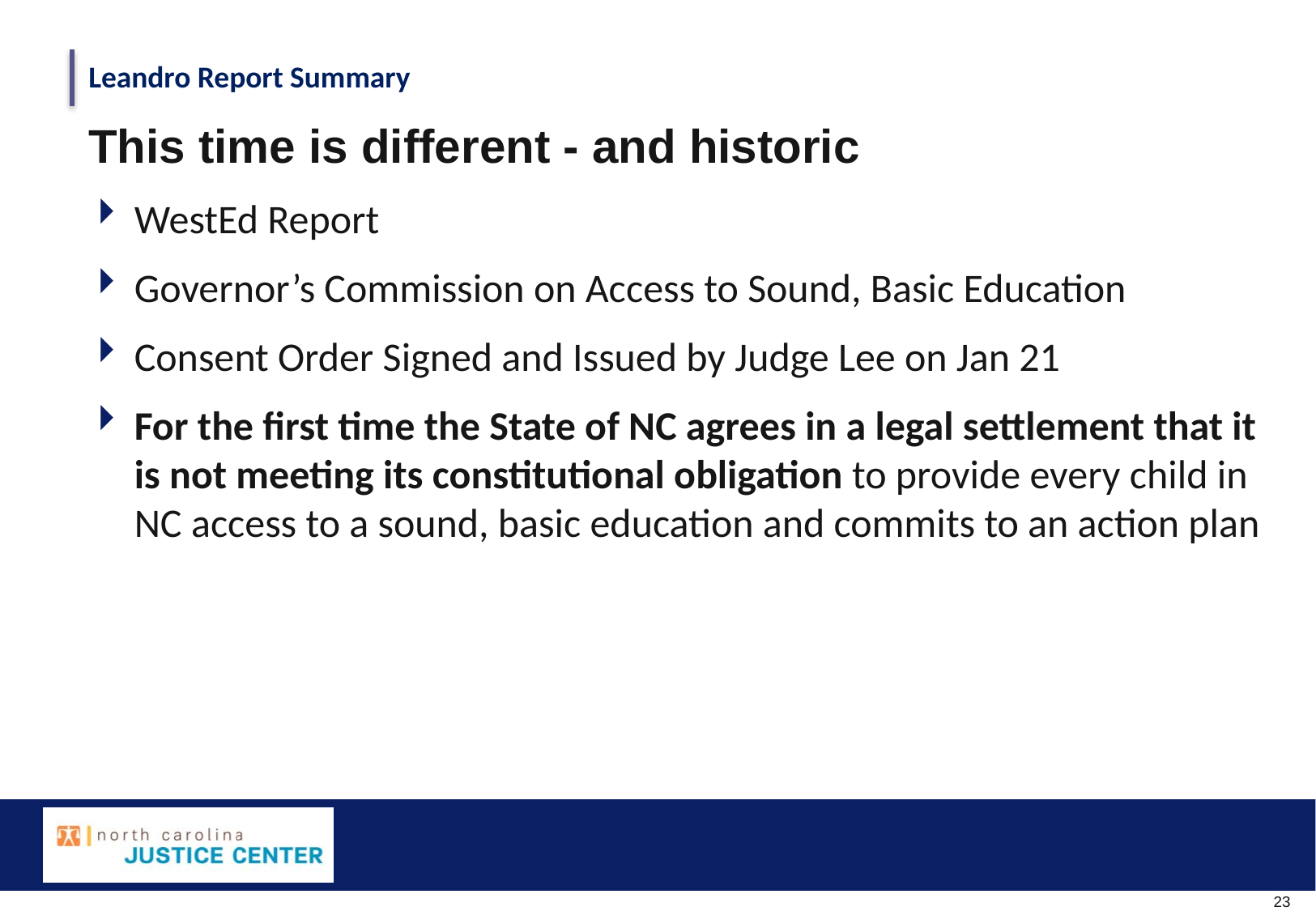

Leandro Report Summary
This time is different - and historic
WestEd Report
Governor’s Commission on Access to Sound, Basic Education
Consent Order Signed and Issued by Judge Lee on Jan 21
For the first time the State of NC agrees in a legal settlement that it is not meeting its constitutional obligation to provide every child in NC access to a sound, basic education and commits to an action plan